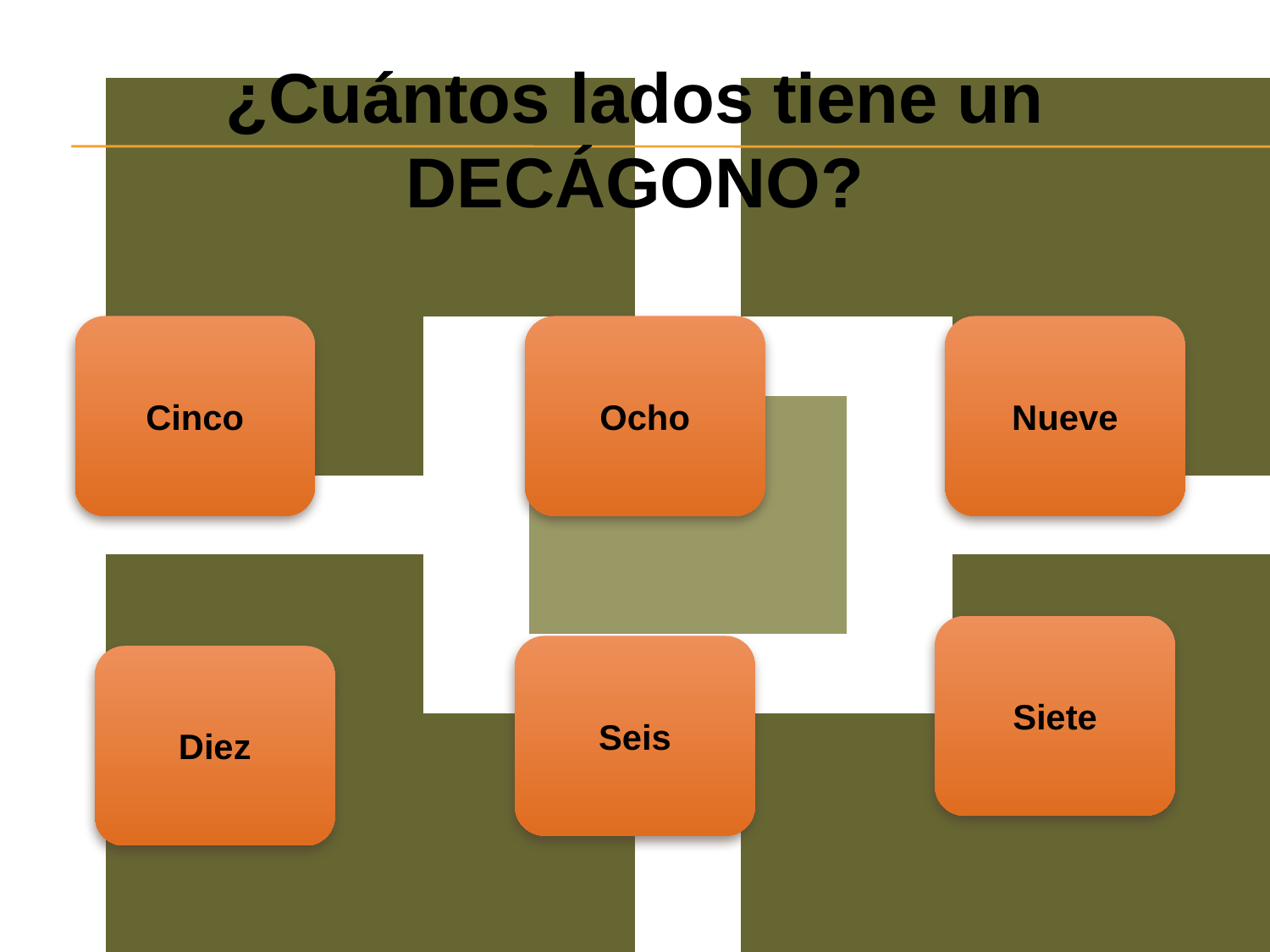

¿Cuántos lados tiene un DECÁGONO?
Cinco
Ocho
Nueve
Siete
Seis
Diez